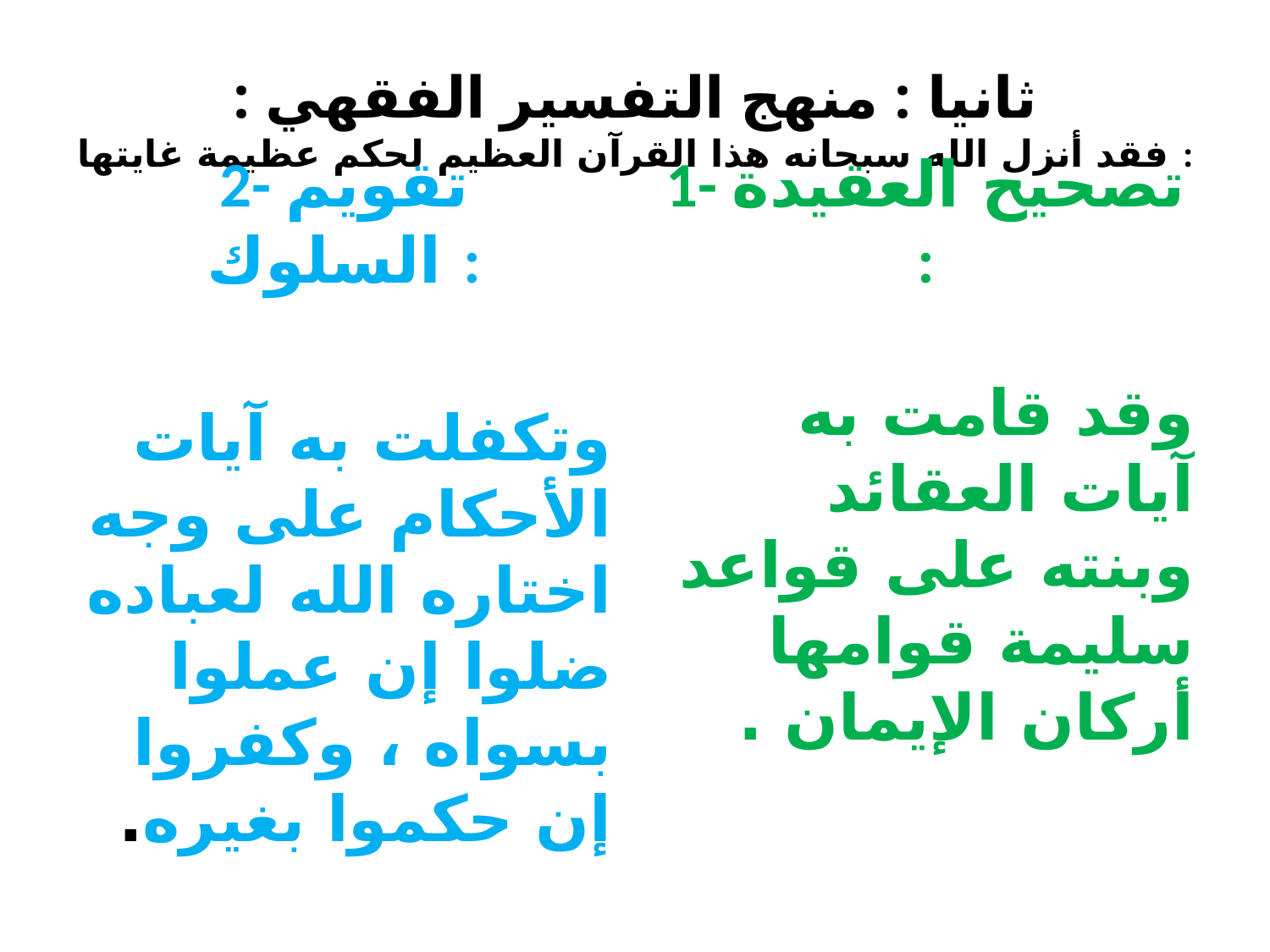

# ثانيا : منهج التفسير الفقهي : فقد أنزل الله سبحانه هذا القرآن العظيم لحكم عظيمة غايتها :
2- تقويم السلوك :
1- تصحيح العقيدة :

وتكفلت به آيات الأحكام على وجه اختاره الله لعباده ضلوا إن عملوا بسواه ، وكفروا إن حكموا بغيره.

وقد قامت به آيات العقائد وبنته على قواعد سليمة قوامها أركان الإيمان .